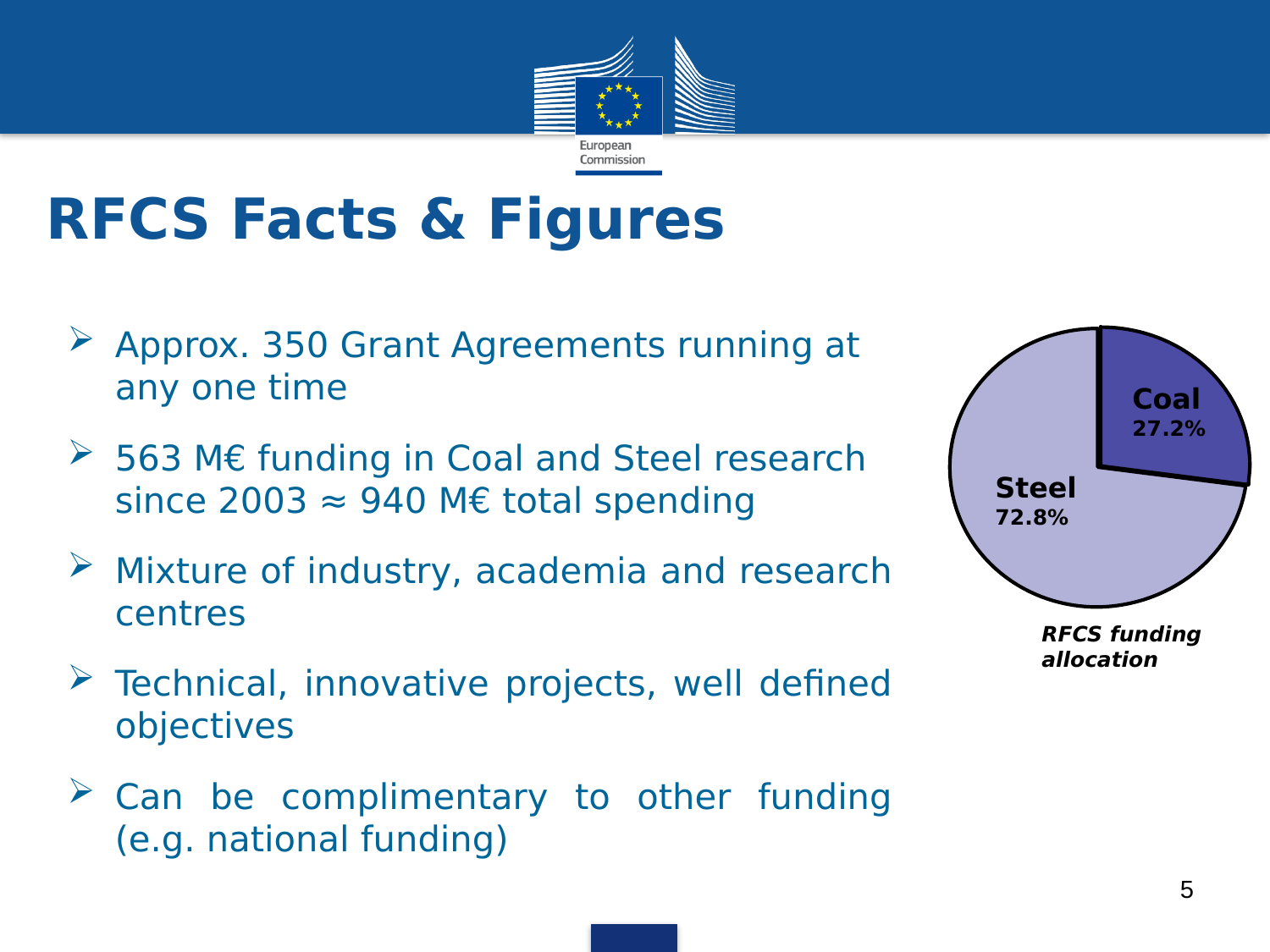

RFCS Facts & Figures
Approx. 350 Grant Agreements running at any one time
563 M€ funding in Coal and Steel research since 2003 ≈ 940 M€ total spending
Mixture of industry, academia and research centres
Technical, innovative projects, well defined objectives
Can be complimentary to other funding (e.g. national funding)

Coal
27.2%
Steel
72.8%
RFCS funding allocation
5